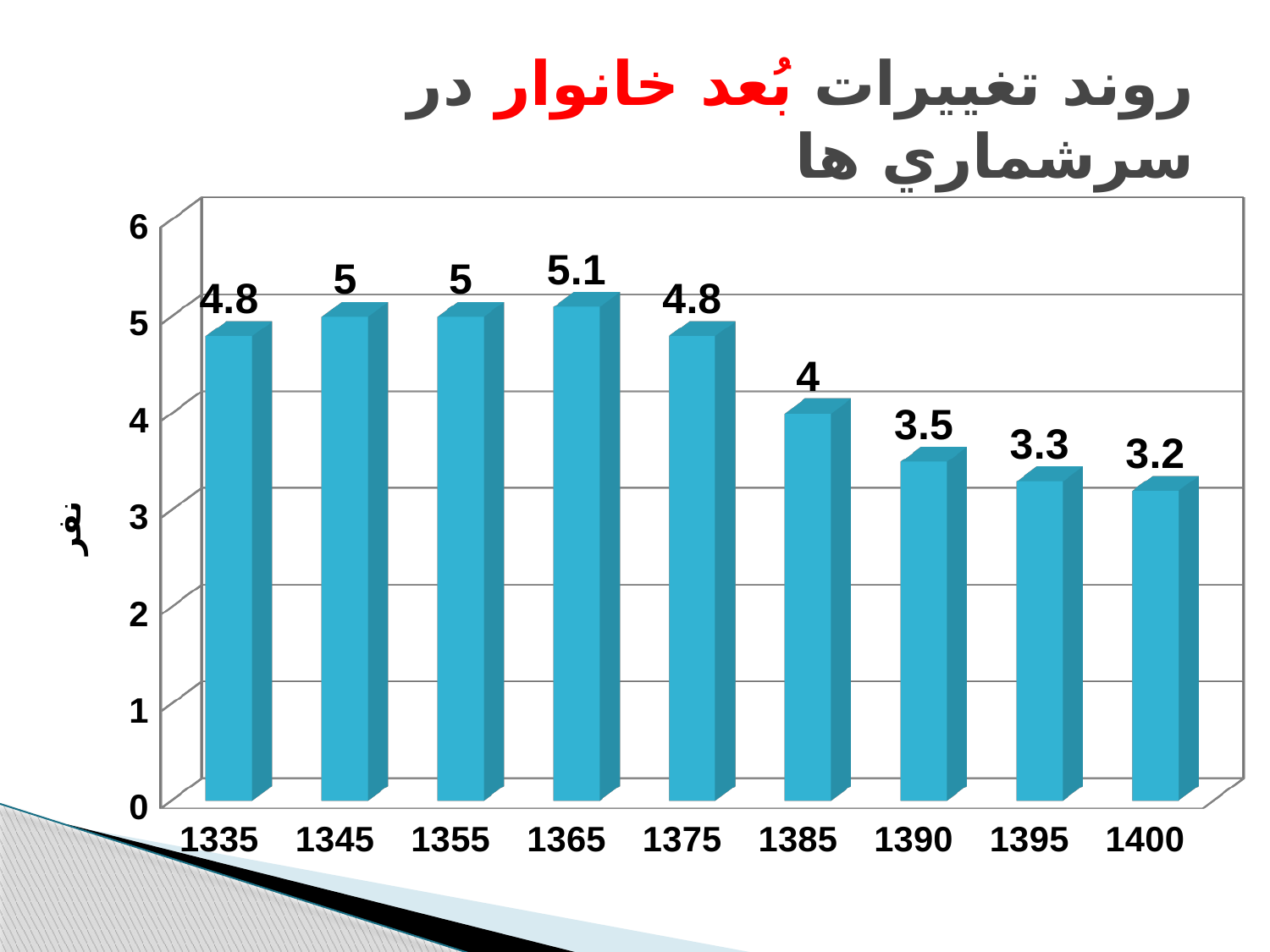

# روند تغييرات بُعد خانوار در سرشماري ها

[unsupported chart]